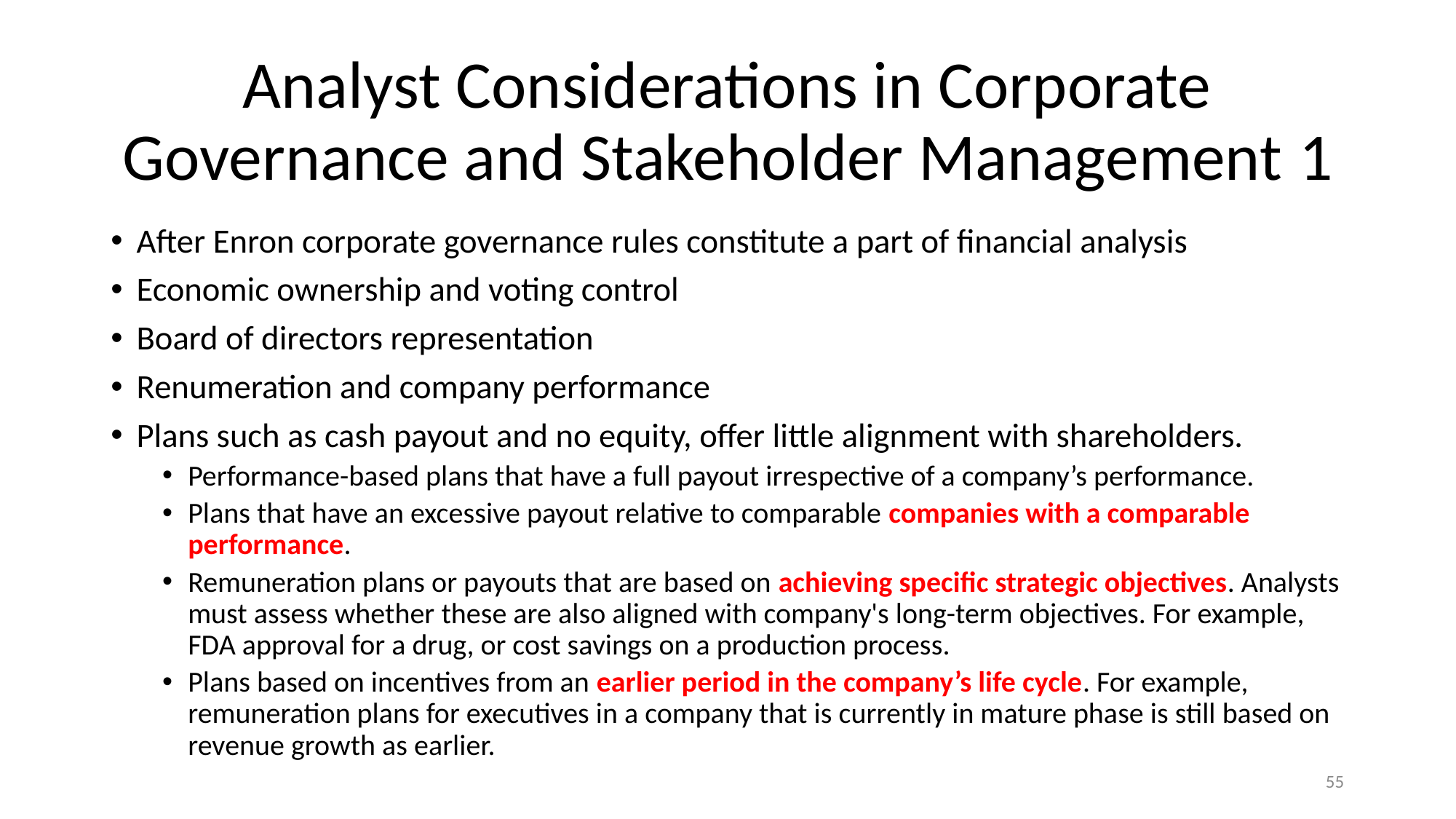

# Analyst Considerations in Corporate Governance and Stakeholder Management 1
After Enron corporate governance rules constitute a part of financial analysis
Economic ownership and voting control
Board of directors representation
Renumeration and company performance
Plans such as cash payout and no equity, offer little alignment with shareholders.
Performance-based plans that have a full payout irrespective of a company’s performance.
Plans that have an excessive payout relative to comparable companies with a comparable performance.
Remuneration plans or payouts that are based on achieving specific strategic objectives. Analysts must assess whether these are also aligned with company's long-term objectives. For example, FDA approval for a drug, or cost savings on a production process.
Plans based on incentives from an earlier period in the company’s life cycle. For example, remuneration plans for executives in a company that is currently in mature phase is still based on revenue growth as earlier.

55